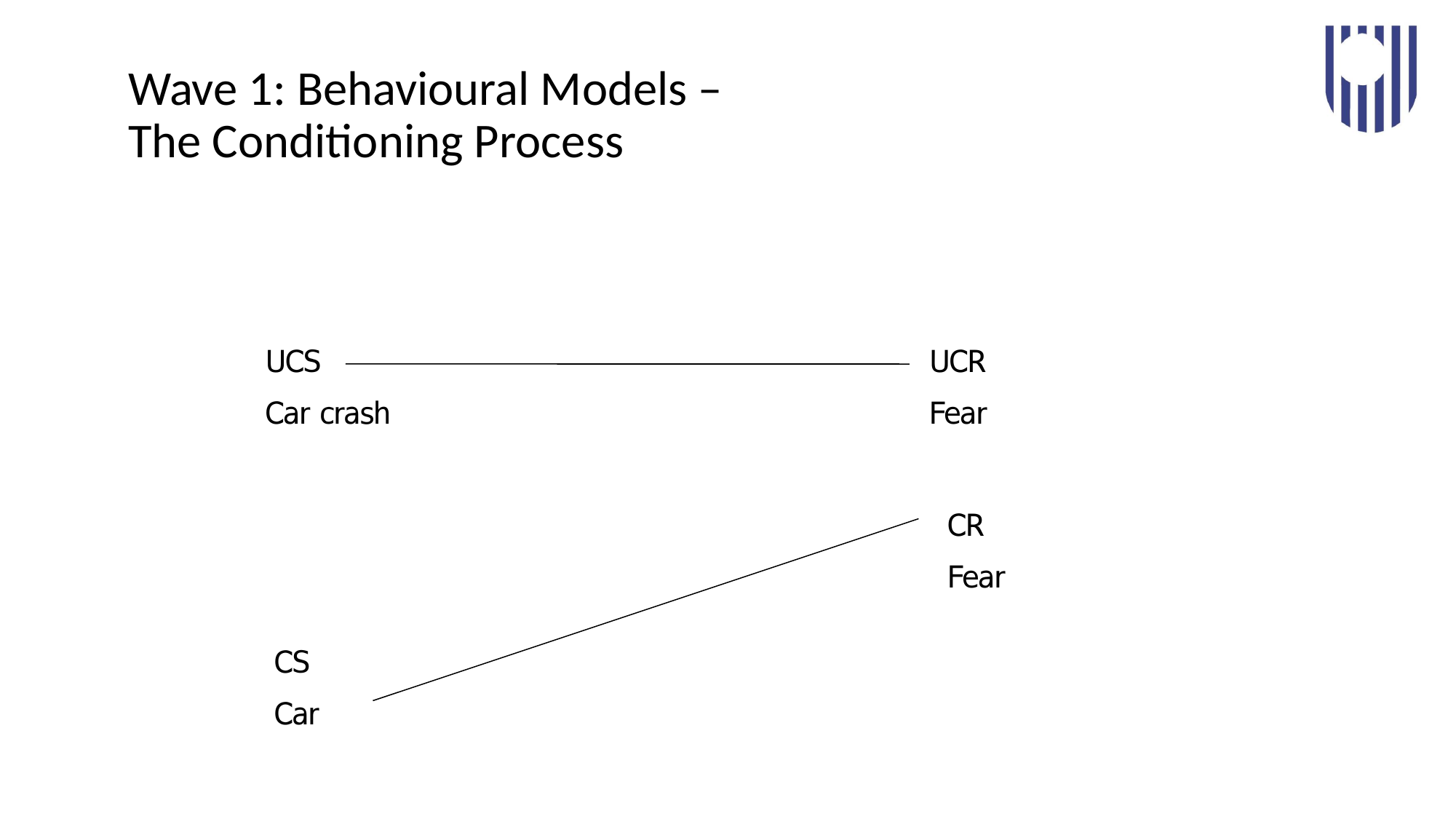

# Wave 1: Behavioural Models – The Conditioning Process
UCS
Car crash

UCR
Fear

CR
Fear

CS
Car